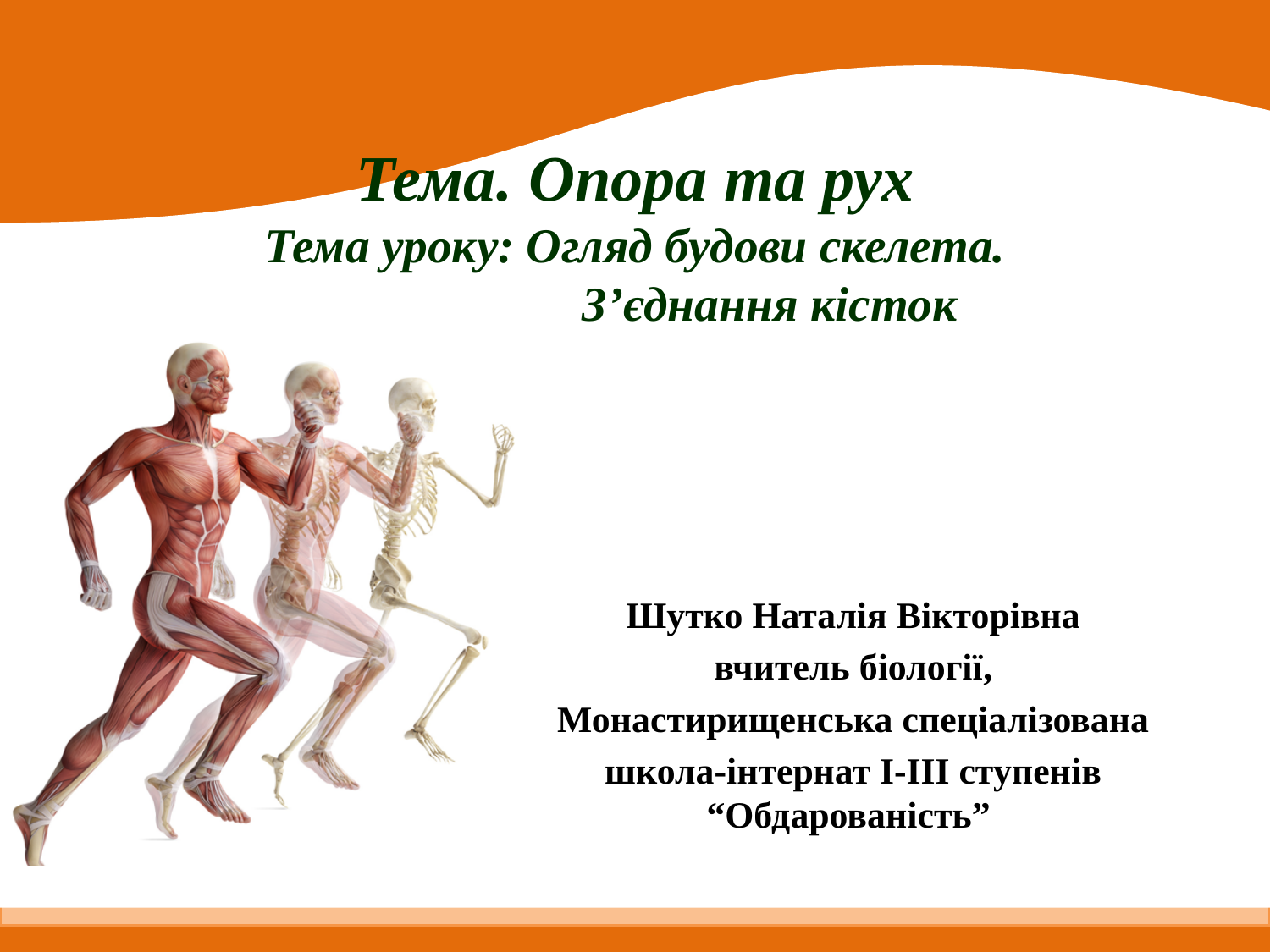

# Тема. Опора та рух Тема уроку: Огляд будови скелета. З’єднання кісток
Шутко Наталія Вікторівна
вчитель біології,
Монастирищенська спеціалізована
школа-інтернат І-ІІІ ступенів “Обдарованість”